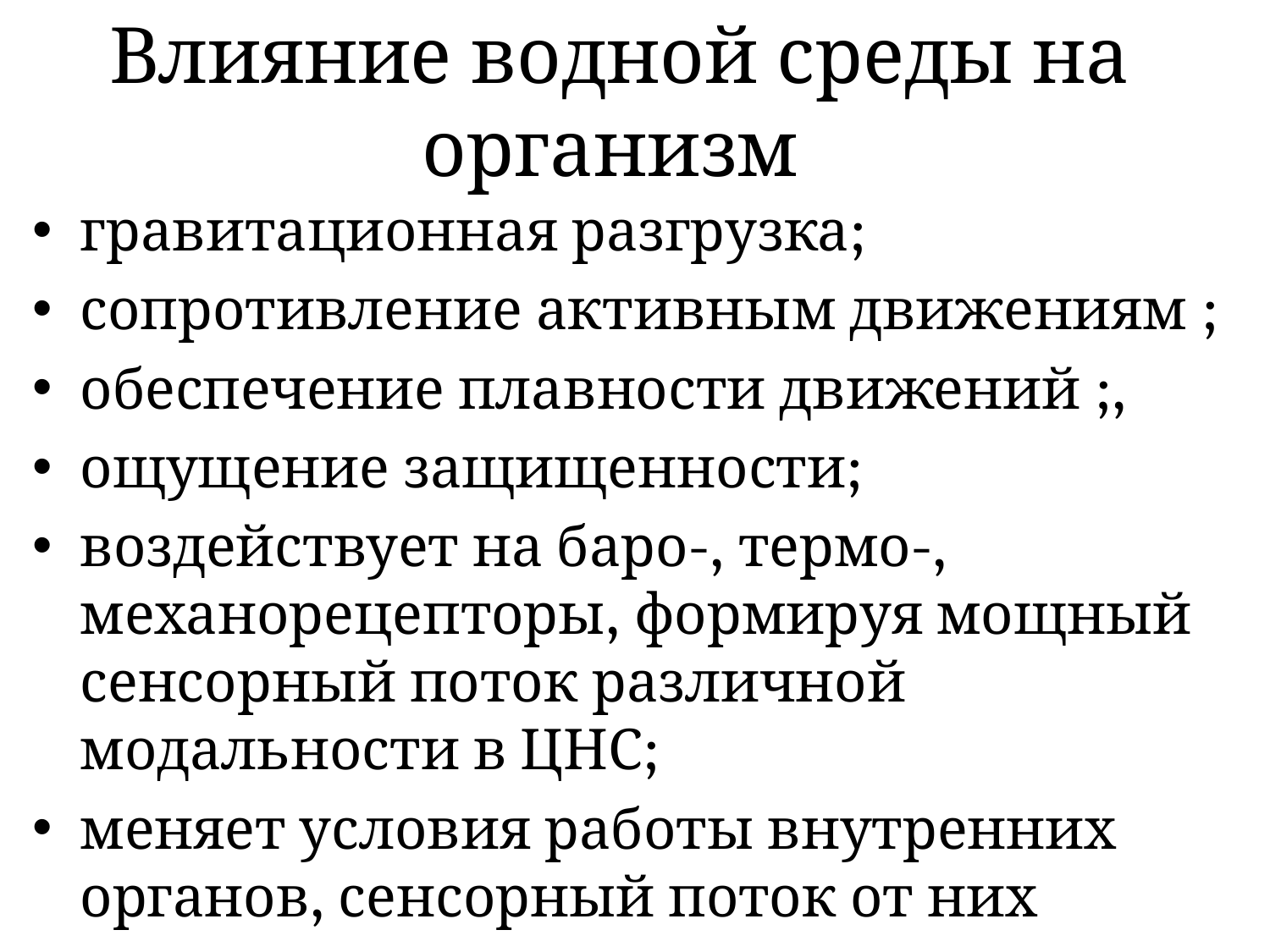

Влияние водной среды на организм
гравитационная разгрузка;
сопротивление активным движениям ;
обеспечение плавности движений ;,
ощущение защищенности;
воздействует на баро-, термо-, механорецепторы, формируя мощный сенсорный поток различной модальности в ЦНС;
меняет условия работы внутренних органов, сенсорный поток от них